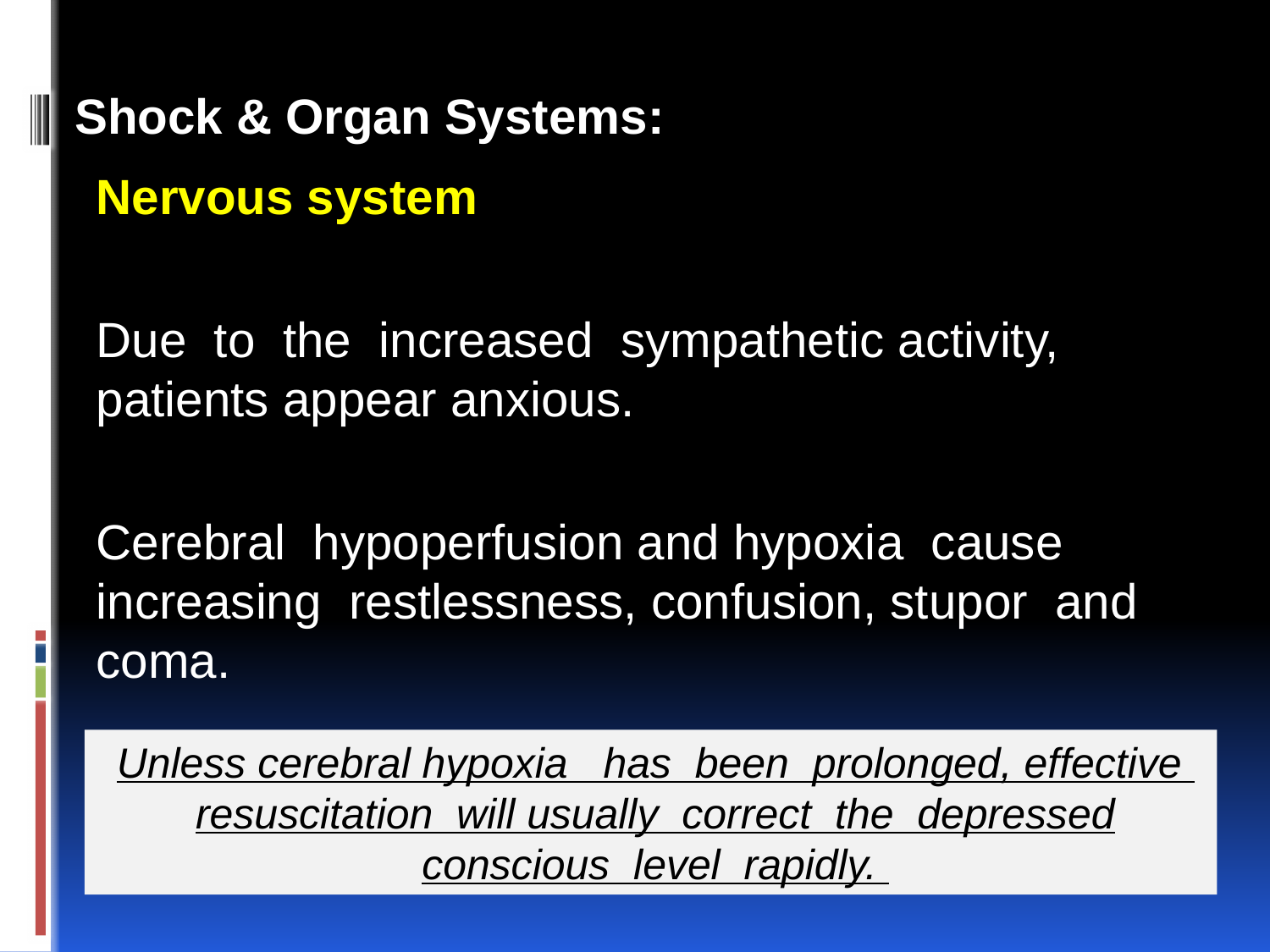

Shock & Organ Systems:
Nervous system

Due  to  the  increased  sympathetic activity,  patients appear anxious.

Cerebral  hypoperfusion and hypoxia  cause increasing  restlessness, confusion, stupor  and coma.
Unless cerebral hypoxia   has  been  prolonged, effective  resuscitation  will usually  correct  the  depressed conscious  level  rapidly.